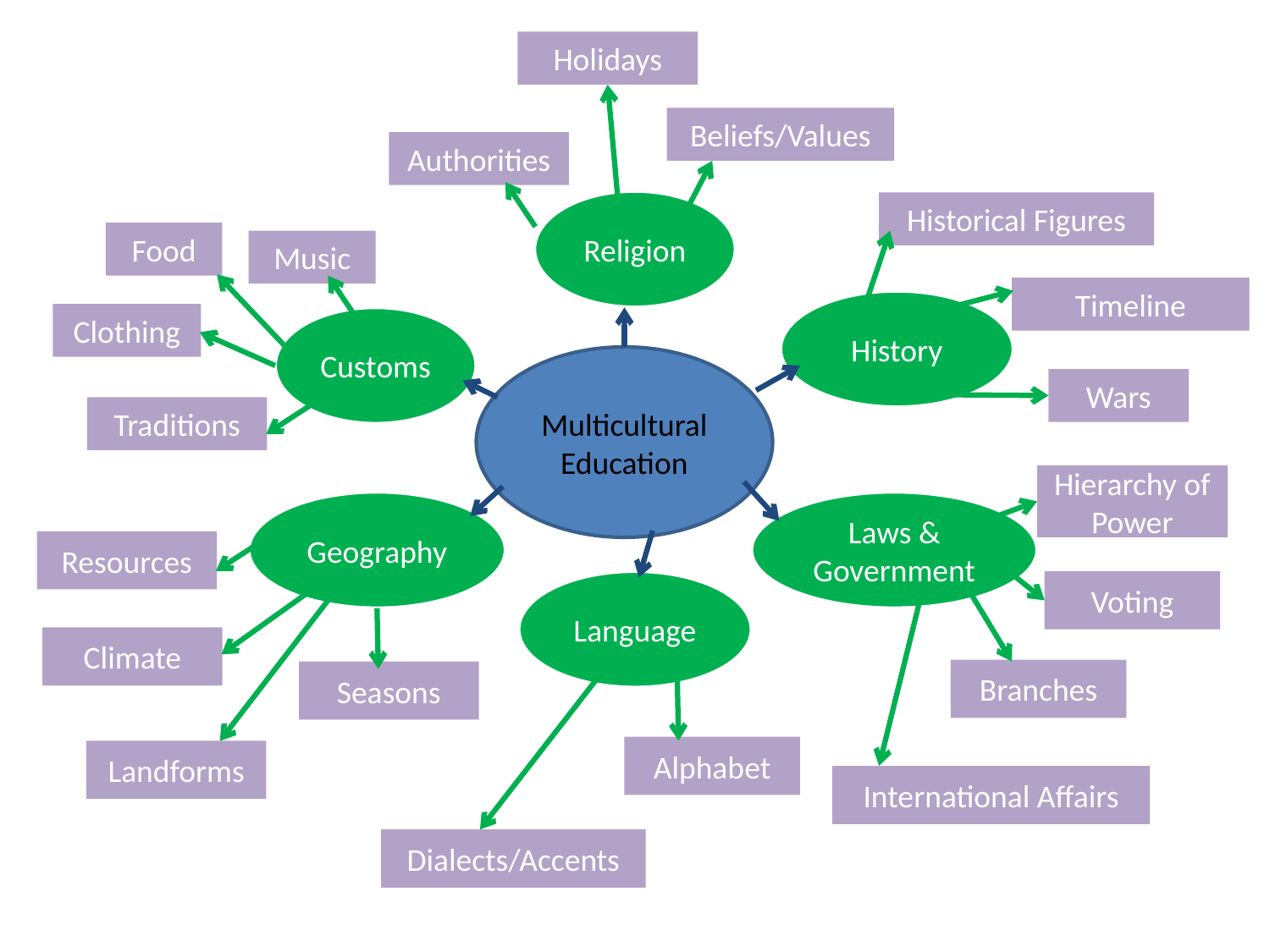

Holidays
Beliefs/Values
Authorities
Religion
Historical Figures
Food
Music
Timeline
History
Clothing
Customs
Multicultural Education
Wars
Traditions
Hierarchy of Power
Geography
Laws &
Government
Resources
Language
Voting
Climate
Branches
Seasons
Alphabet
Landforms
International Affairs
Dialects/Accents